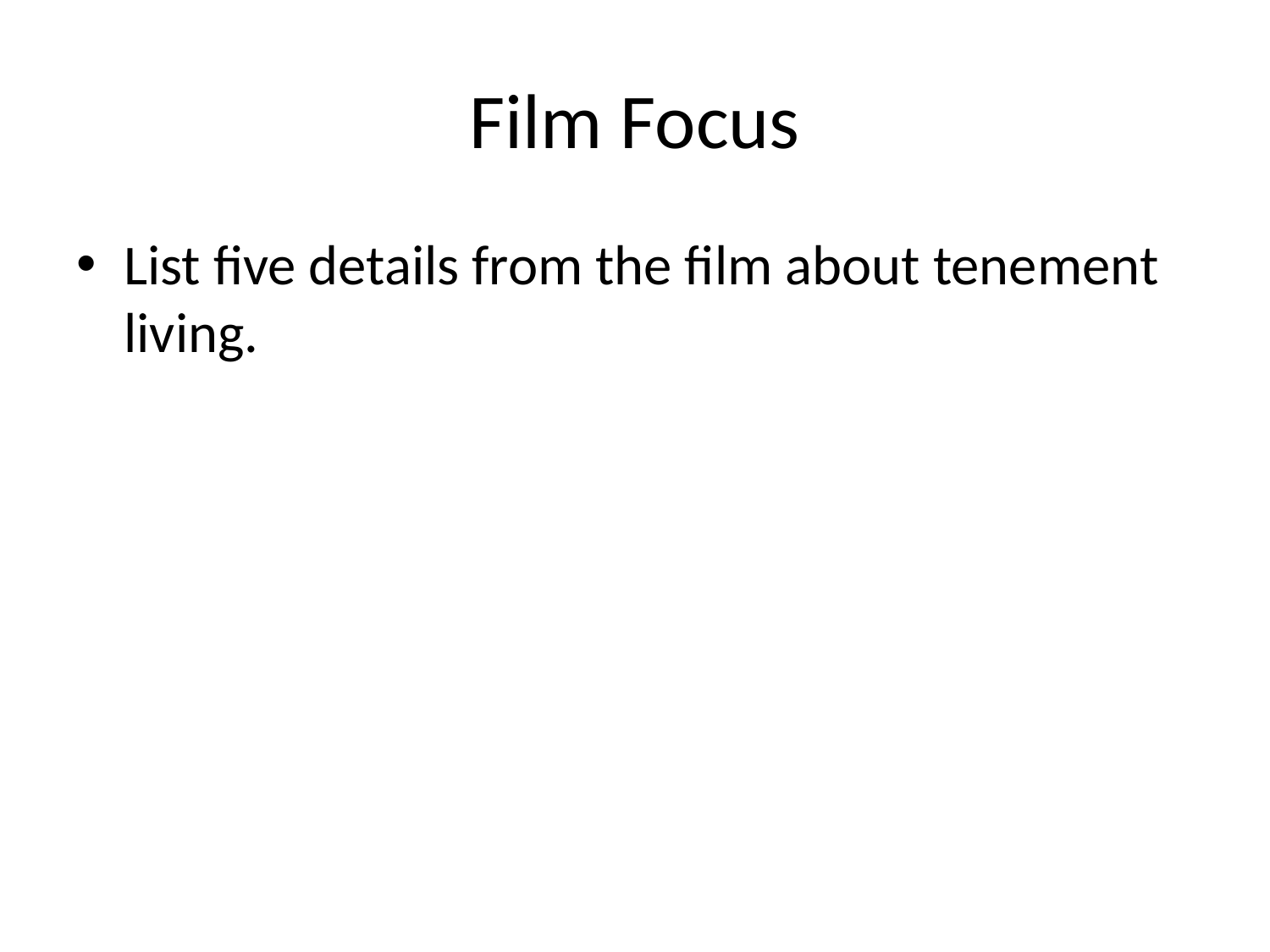

# Film Focus
List five details from the film about tenement living.